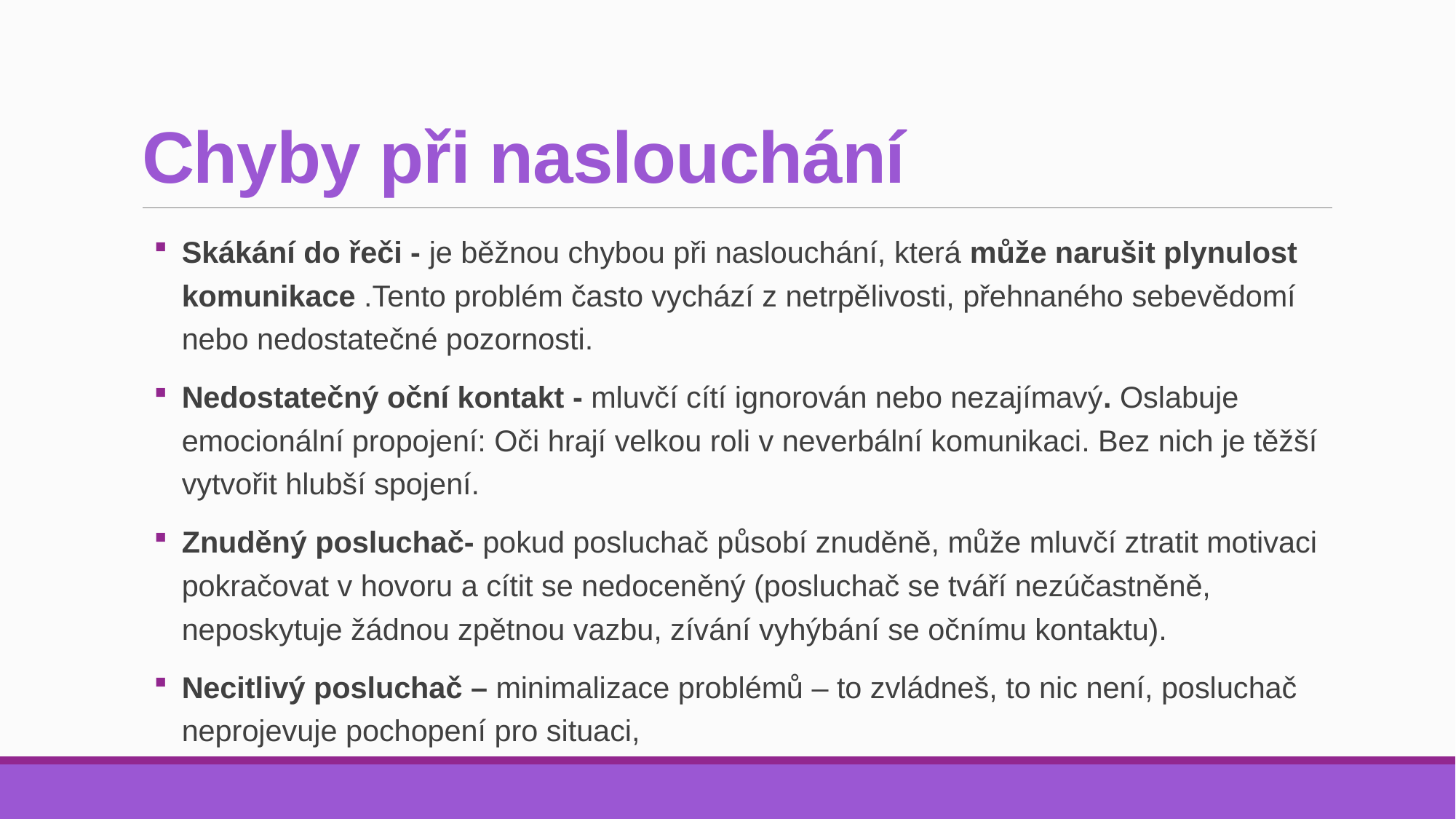

# Chyby při naslouchání
Skákání do řeči - je běžnou chybou při naslouchání, která může narušit plynulost komunikace .Tento problém často vychází z netrpělivosti, přehnaného sebevědomí nebo nedostatečné pozornosti.
Nedostatečný oční kontakt - mluvčí cítí ignorován nebo nezajímavý. Oslabuje emocionální propojení: Oči hrají velkou roli v neverbální komunikaci. Bez nich je těžší vytvořit hlubší spojení.
Znuděný posluchač- pokud posluchač působí znuděně, může mluvčí ztratit motivaci pokračovat v hovoru a cítit se nedoceněný (posluchač se tváří nezúčastněně, neposkytuje žádnou zpětnou vazbu, zívání vyhýbání se očnímu kontaktu).
Necitlivý posluchač – minimalizace problémů – to zvládneš, to nic není, posluchač neprojevuje pochopení pro situaci,